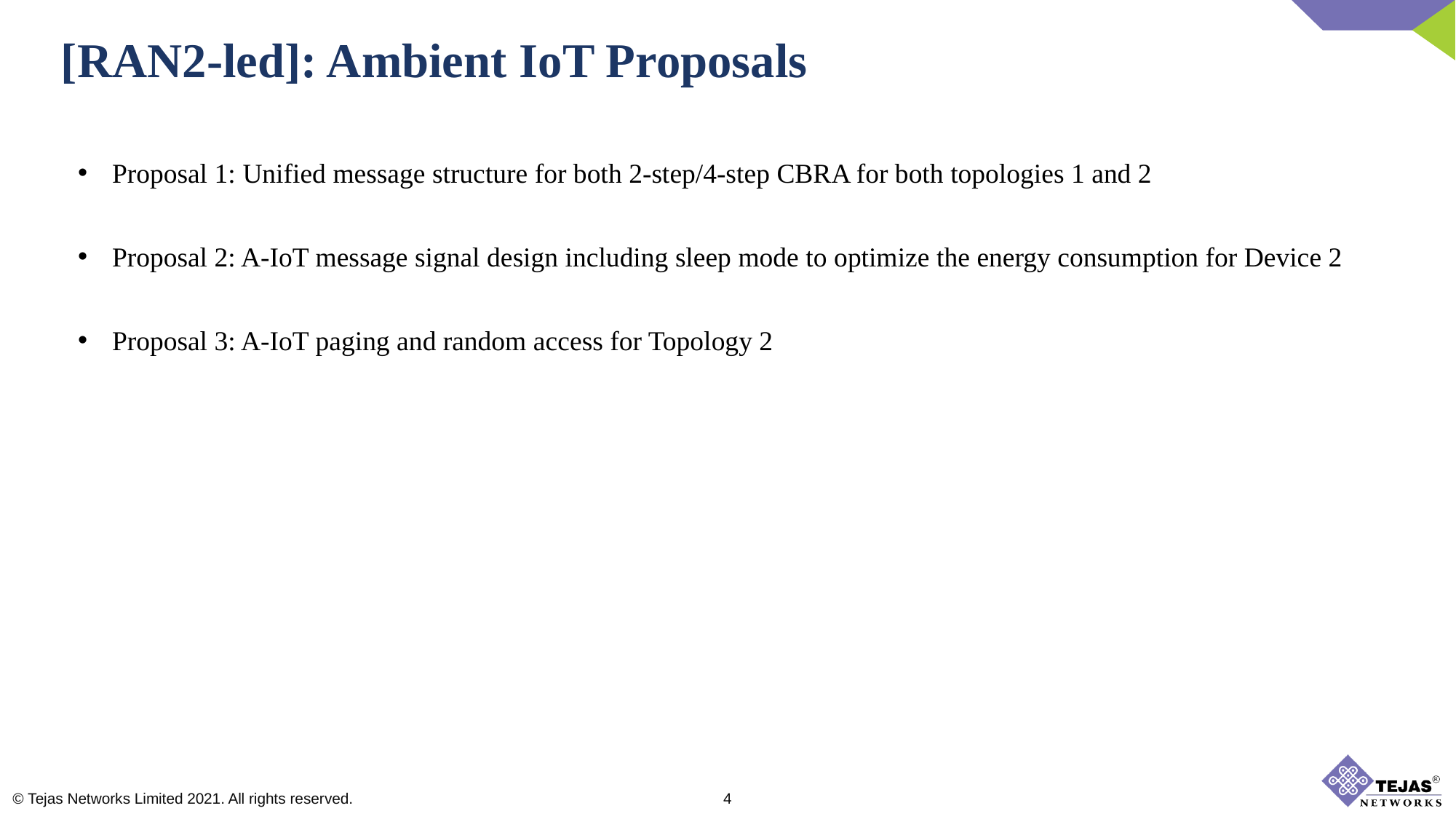

[RAN2-led]: Ambient IoT Proposals
Proposal 1: Unified message structure for both 2-step/4-step CBRA for both topologies 1 and 2

Proposal 2: A-IoT message signal design including sleep mode to optimize the energy consumption for Device 2

Proposal 3: A-IoT paging and random access for Topology 2